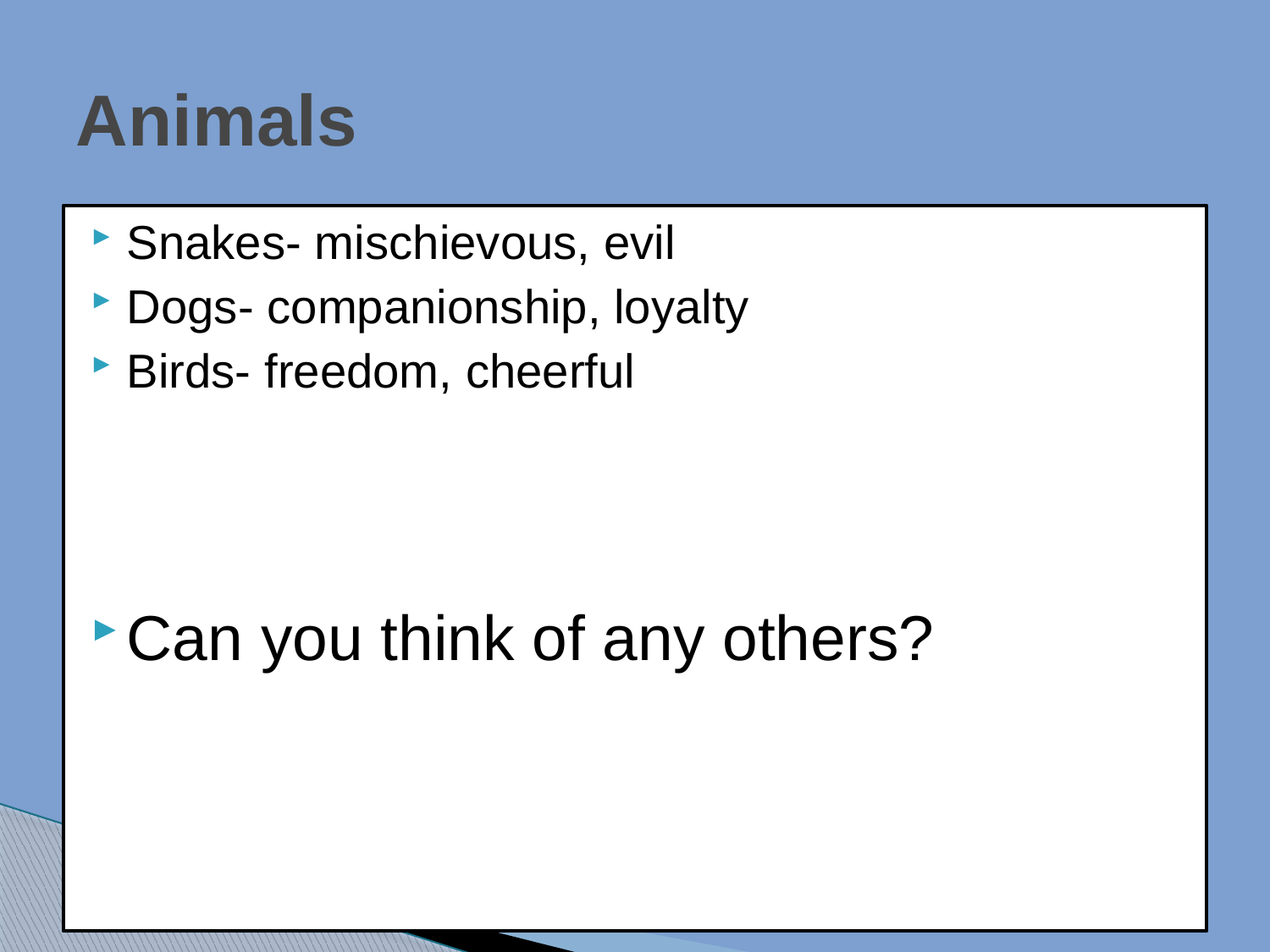

# Animals
Snakes- mischievous, evil
Dogs- companionship, loyalty
Birds- freedom, cheerful

Can you think of any others?